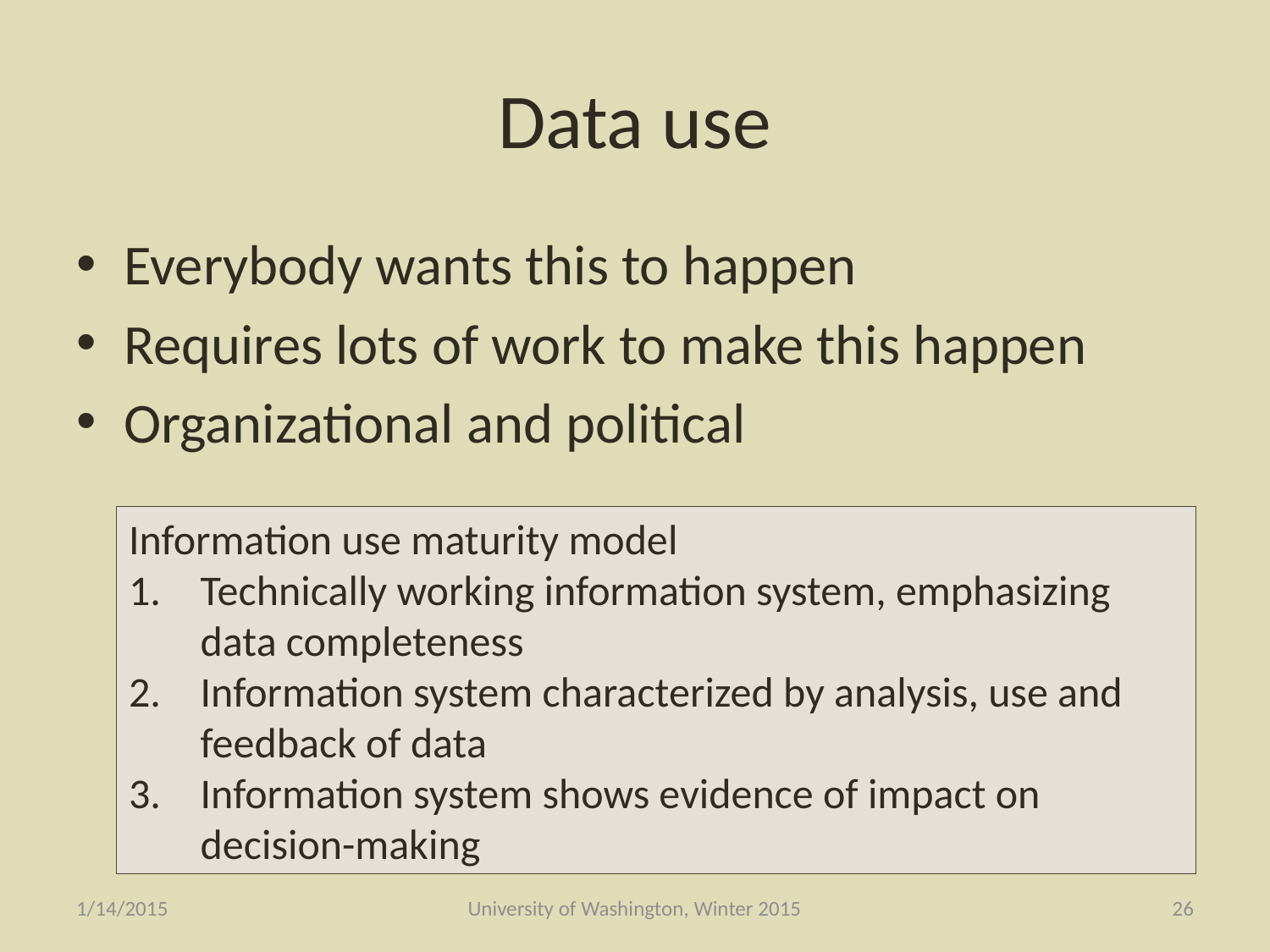

# Data use
Everybody wants this to happen
Requires lots of work to make this happen
Organizational and political
Information use maturity model
Technically working information system, emphasizing data completeness
Information system characterized by analysis, use and feedback of data
Information system shows evidence of impact on decision-making
1/14/2015
University of Washington, Winter 2015
26